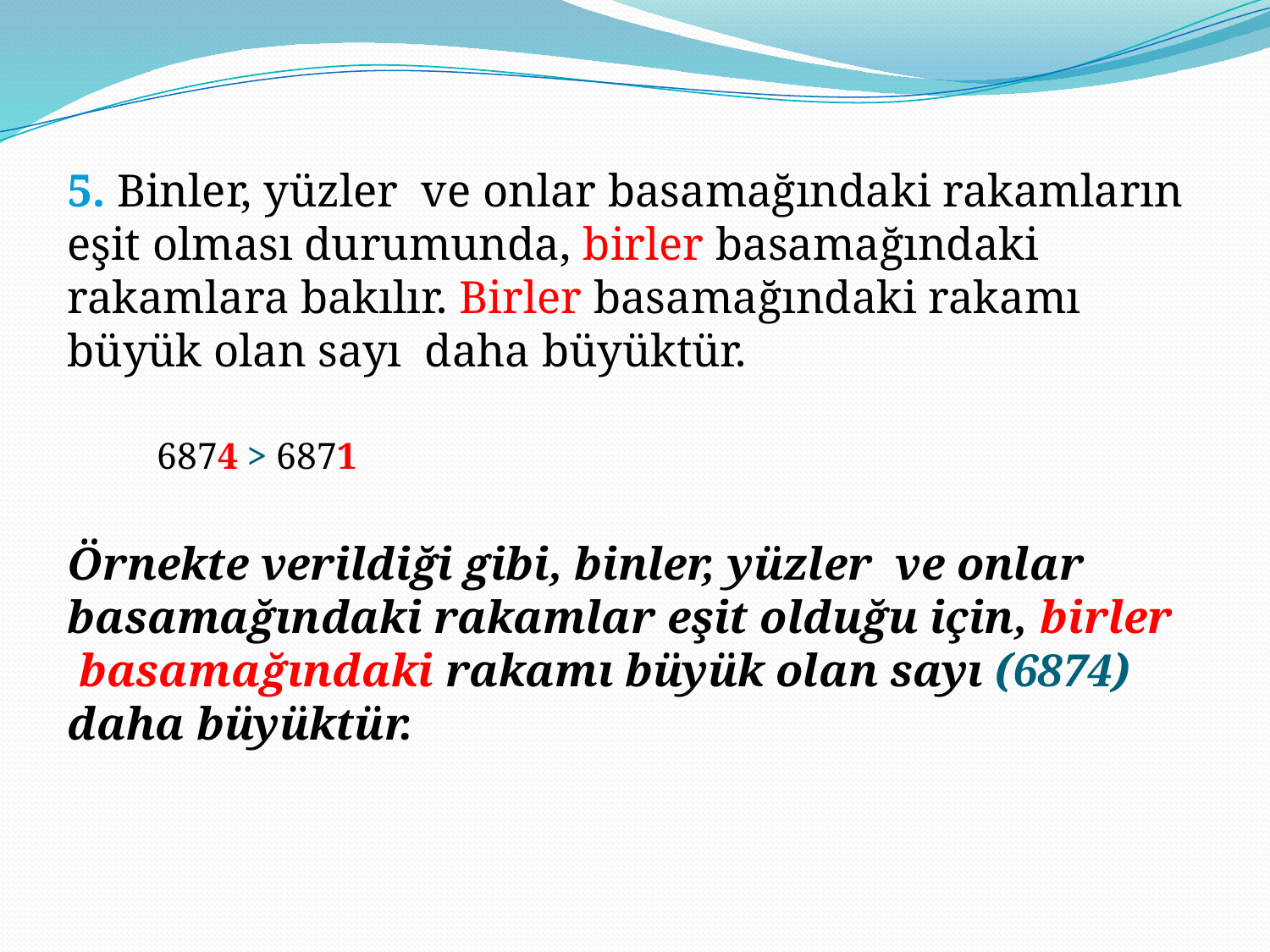

5. Binler, yüzler  ve onlar basamağındaki rakamların eşit olması durumunda, birler basamağındaki rakamlara bakılır. Birler basamağındaki rakamı büyük olan sayı  daha büyüktür.

			6874 > 6871

Örnekte verildiği gibi, binler, yüzler  ve onlar basamağındaki rakamlar eşit olduğu için, birler   basamağındaki rakamı büyük olan sayı (6874) daha büyüktür.